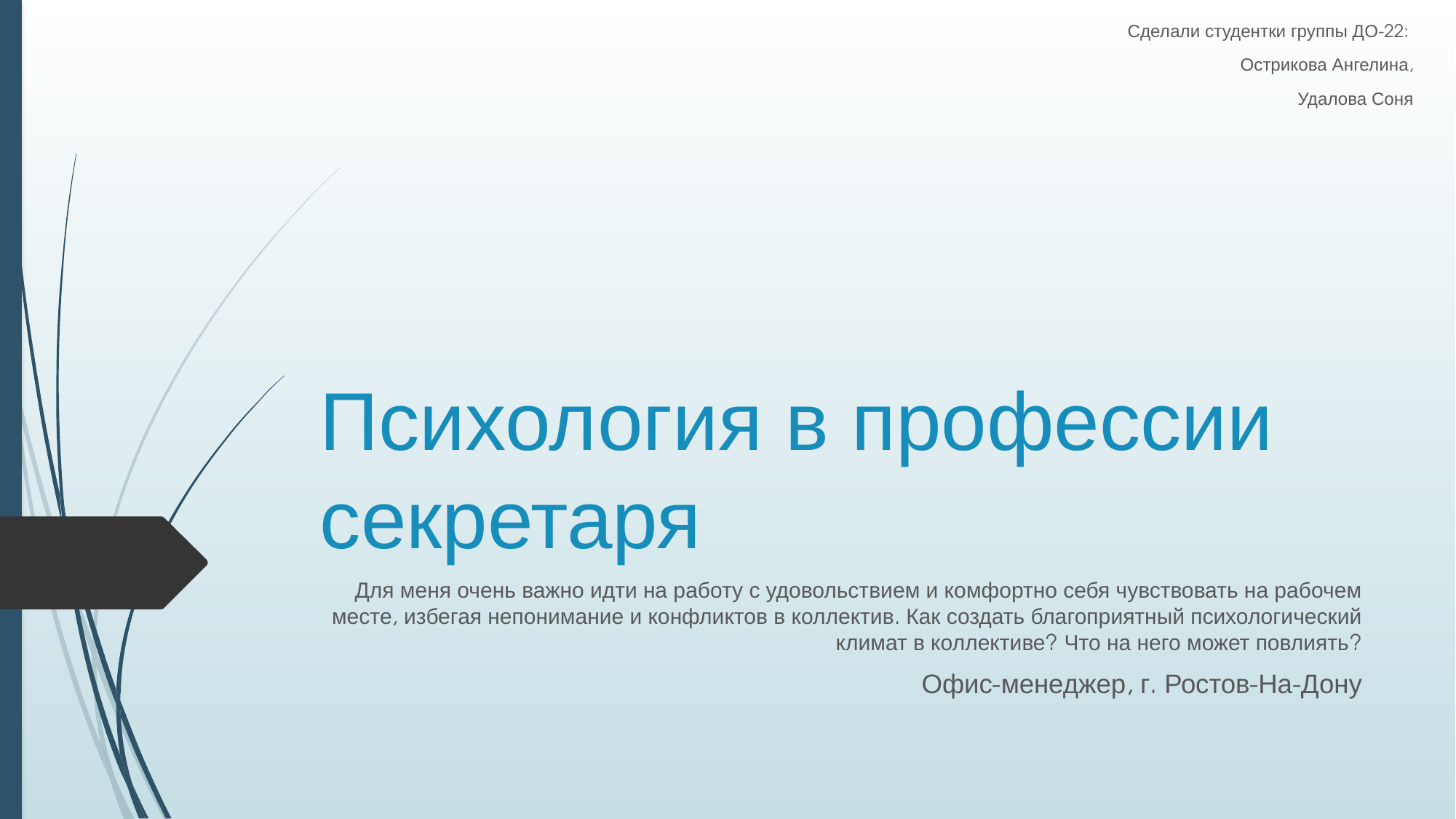

Сделали студентки группы ДО-22:
Острикова Ангелина,
Удалова Соня
# Психология в профессии секретаря
Для меня очень важно идти на работу с удовольствием и комфортно себя чувствовать на рабочем месте, избегая непонимание и конфликтов в коллектив. Как создать благоприятный психологический климат в коллективе? Что на него может повлиять?
Офис-менеджер, г. Ростов-На-Дону